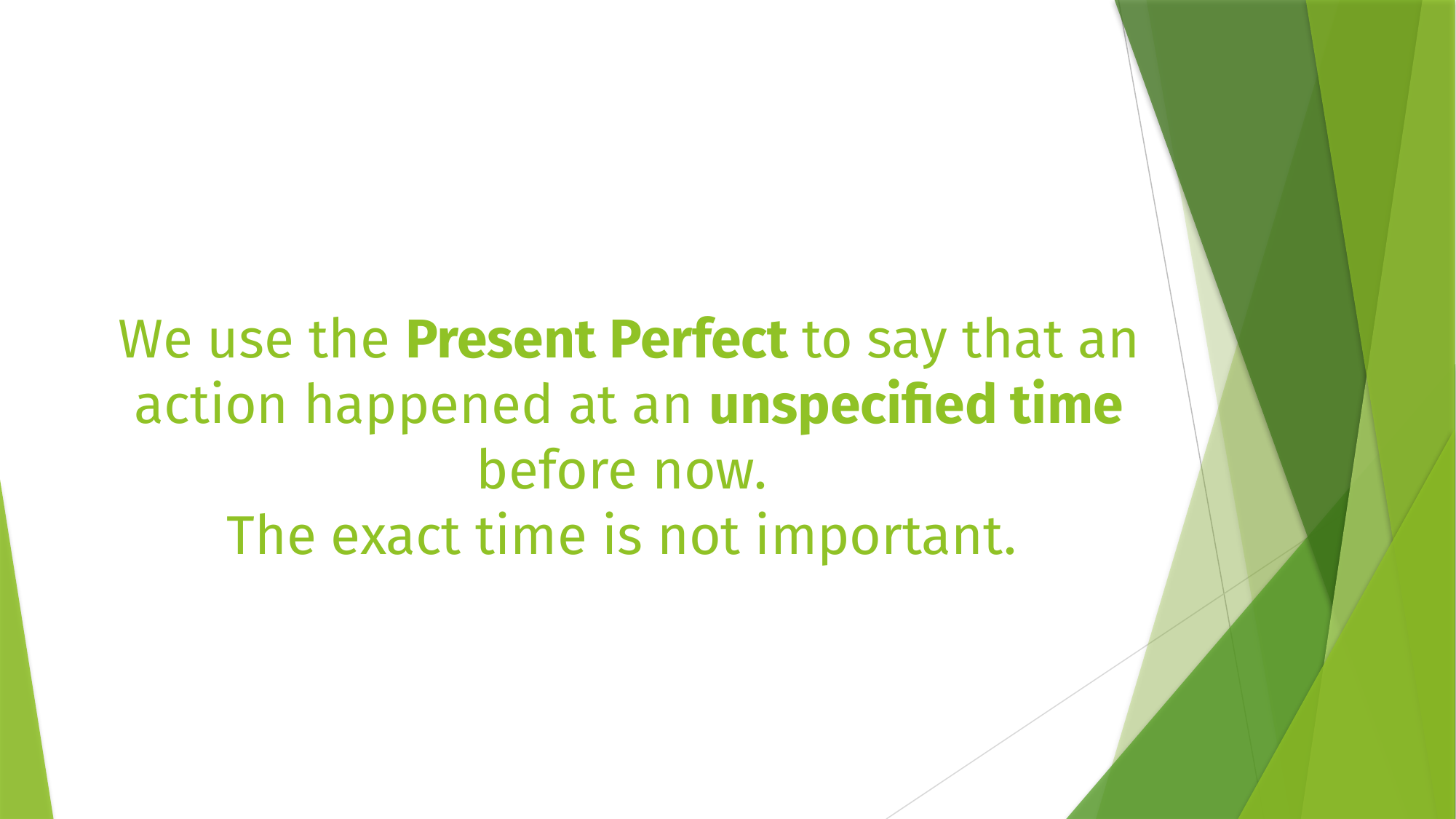

# We use the Present Perfect to say that an action happened at an unspecified time before now. The exact time is not important.